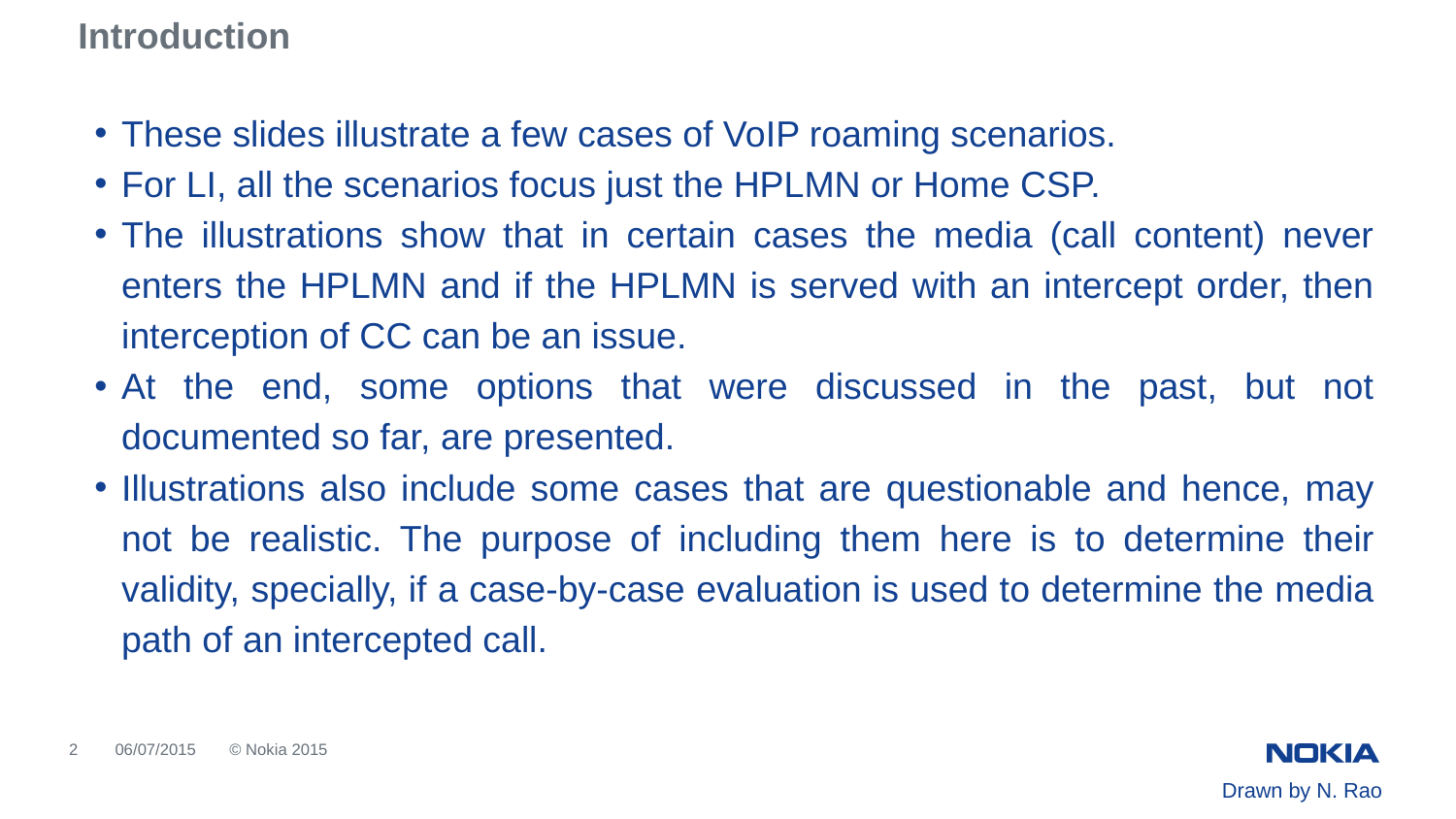

Introduction

These slides illustrate a few cases of VoIP roaming scenarios.
For LI, all the scenarios focus just the HPLMN or Home CSP.
The illustrations show that in certain cases the media (call content) never enters the HPLMN and if the HPLMN is served with an intercept order, then interception of CC can be an issue.
At the end, some options that were discussed in the past, but not documented so far, are presented.
Illustrations also include some cases that are questionable and hence, may not be realistic. The purpose of including them here is to determine their validity, specially, if a case-by-case evaluation is used to determine the media path of an intercepted call.